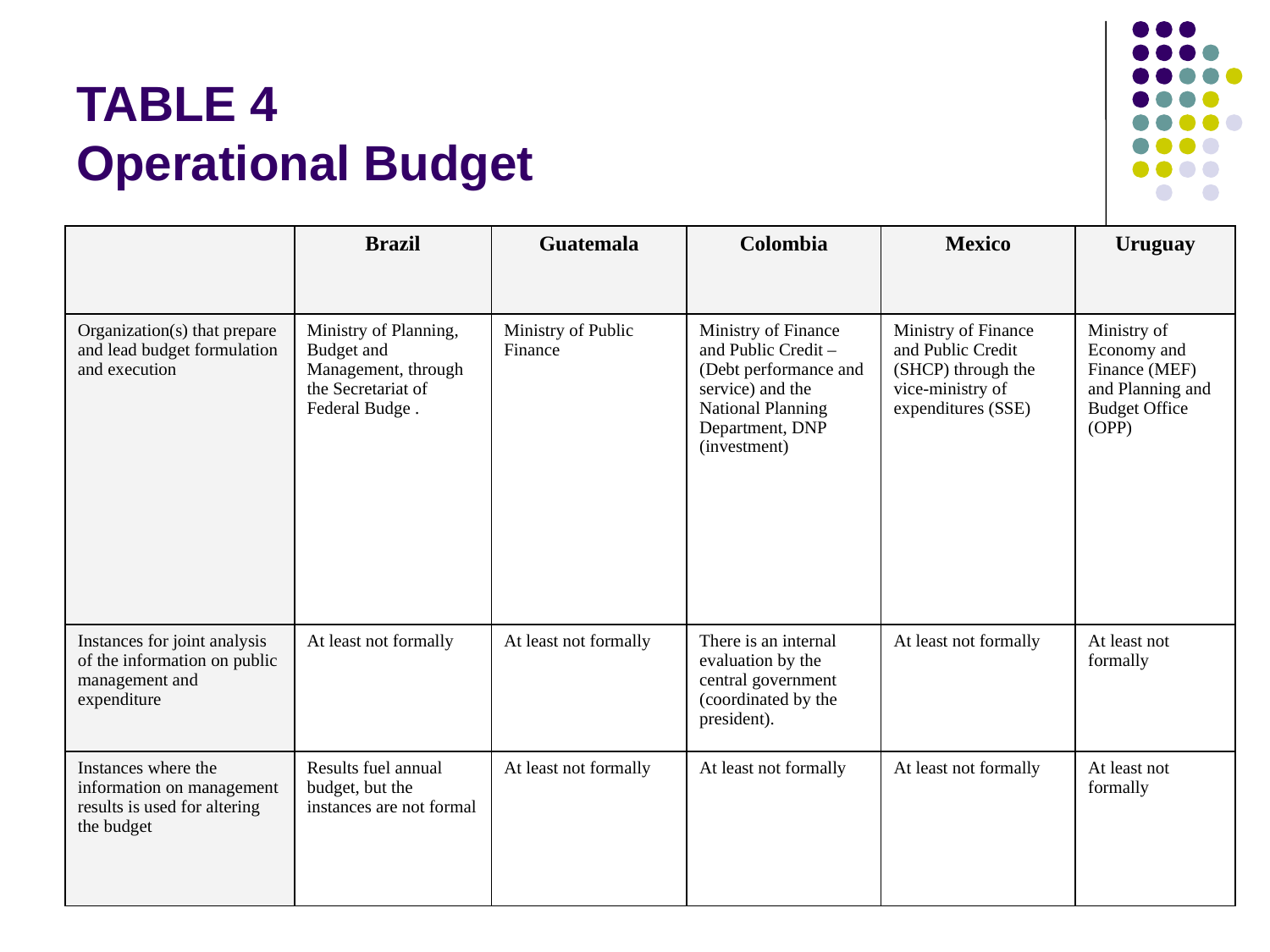

# TABLE 4 Operational Budget
|  | Brazil | Guatemala | Colombia | Mexico | Uruguay |
| --- | --- | --- | --- | --- | --- |
| Organization(s) that prepare and lead budget formulation and execution | Ministry of Planning, Budget and Management, through the Secretariat of Federal Budge . | Ministry of Public Finance | Ministry of Finance and Public Credit – (Debt performance and service) and the National Planning Department, DNP (investment) | Ministry of Finance and Public Credit (SHCP) through the vice-ministry of expenditures (SSE) | Ministry of Economy and Finance (MEF) and Planning and Budget Office (OPP) |
| Instances for joint analysis of the information on public management and expenditure | At least not formally | At least not formally | There is an internal evaluation by the central government (coordinated by the president). | At least not formally | At least not formally |
| Instances where the information on management results is used for altering the budget | Results fuel annual budget, but the instances are not formal | At least not formally | At least not formally | At least not formally | At least not formally |